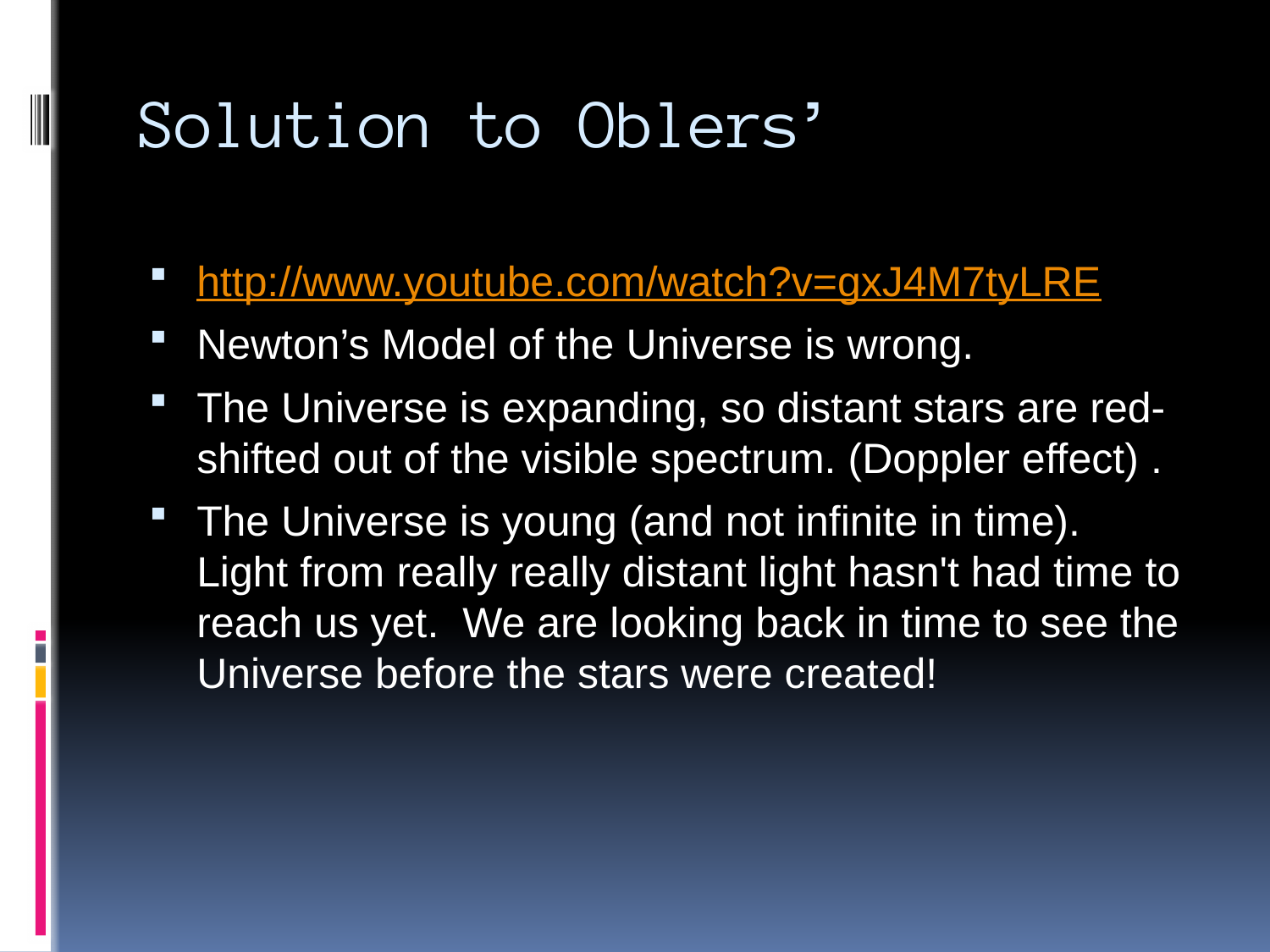

# Solution to Oblers’
http://www.youtube.com/watch?v=gxJ4M7tyLRE
Newton’s Model of the Universe is wrong.
The Universe is expanding, so distant stars are red-shifted out of the visible spectrum. (Doppler effect) .
The Universe is young (and not infinite in time).  Light from really really distant light hasn't had time to reach us yet.  We are looking back in time to see the Universe before the stars were created!